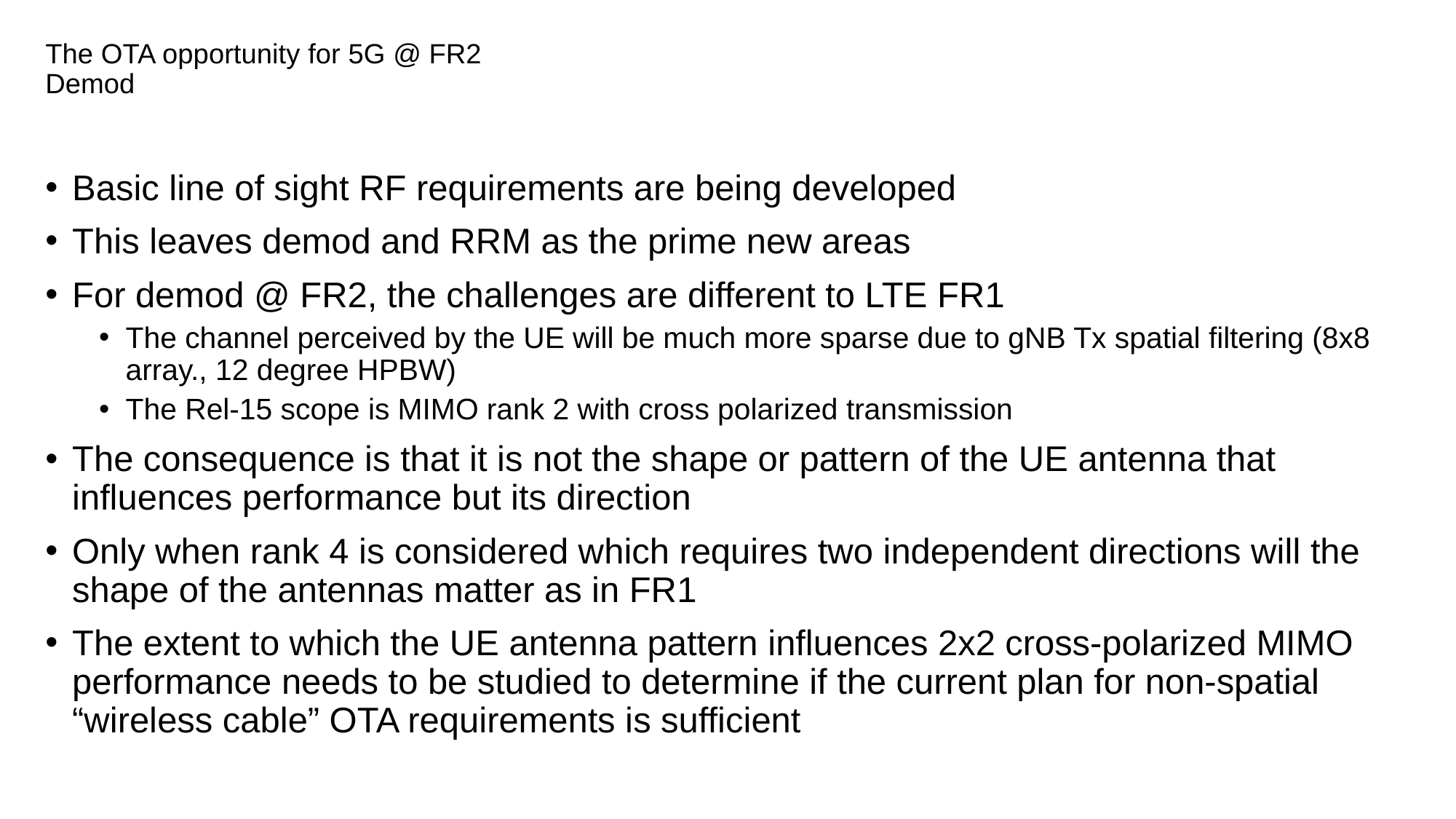

# The OTA opportunity for 5G @ FR2 Demod
Basic line of sight RF requirements are being developed
This leaves demod and RRM as the prime new areas
For demod @ FR2, the challenges are different to LTE FR1
The channel perceived by the UE will be much more sparse due to gNB Tx spatial filtering (8x8 array., 12 degree HPBW)
The Rel-15 scope is MIMO rank 2 with cross polarized transmission
The consequence is that it is not the shape or pattern of the UE antenna that influences performance but its direction
Only when rank 4 is considered which requires two independent directions will the shape of the antennas matter as in FR1
The extent to which the UE antenna pattern influences 2x2 cross-polarized MIMO performance needs to be studied to determine if the current plan for non-spatial “wireless cable” OTA requirements is sufficient